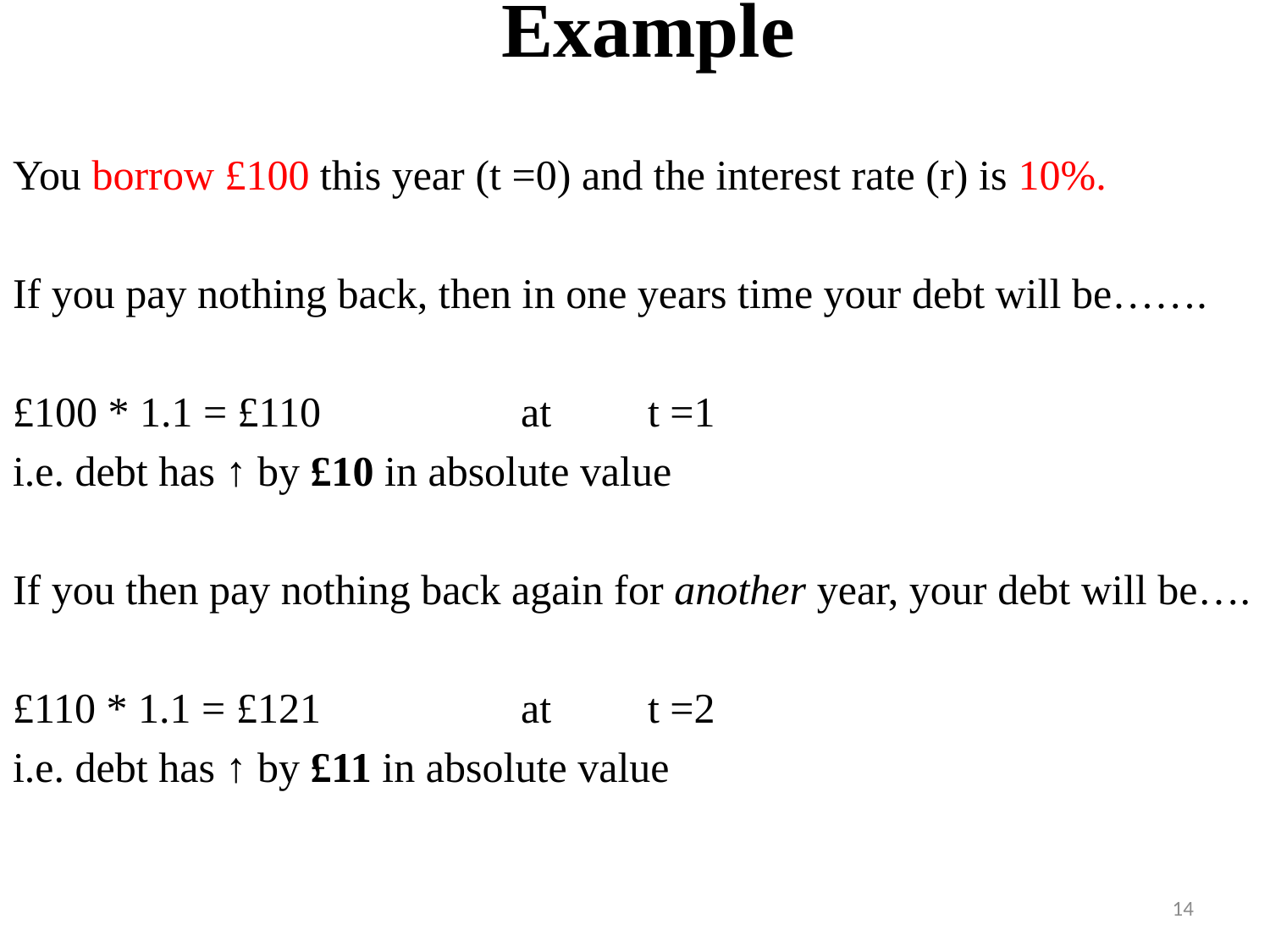

# Example
You borrow £100 this year (t =0) and the interest rate (r) is 10%.

If you pay nothing back, then in one years time your debt will be…….

£100 * 1.1 = £110		at	t =1
i.e. debt has ↑ by £10 in absolute value

If you then pay nothing back again for another year, your debt will be….

£110 * 1.1 = £121		at	t =2
i.e. debt has ↑ by £11 in absolute value

14